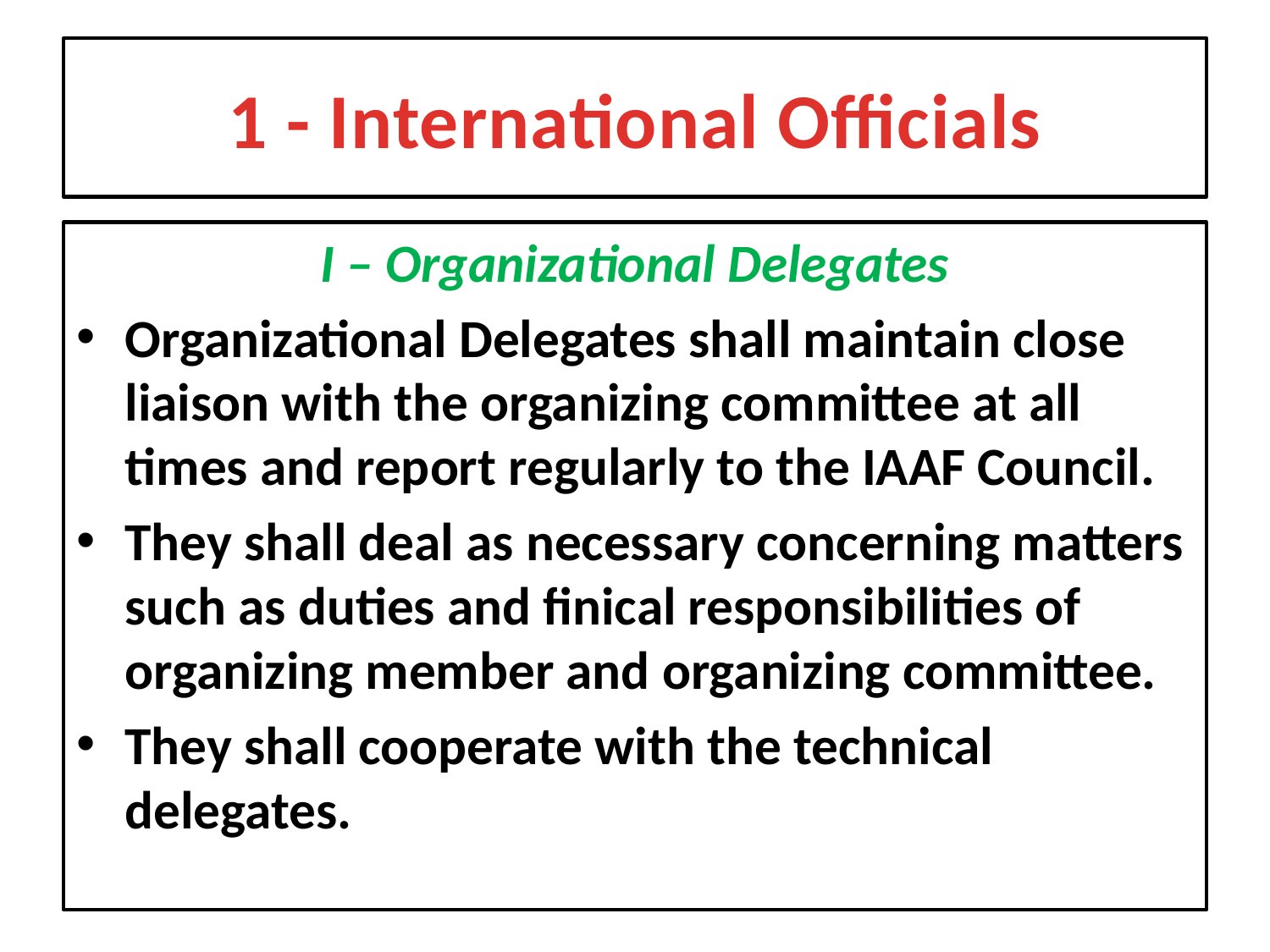

# 1 - International Officials
I – Organizational Delegates
Organizational Delegates shall maintain close liaison with the organizing committee at all times and report regularly to the IAAF Council.
They shall deal as necessary concerning matters such as duties and finical responsibilities of organizing member and organizing committee.
They shall cooperate with the technical delegates.